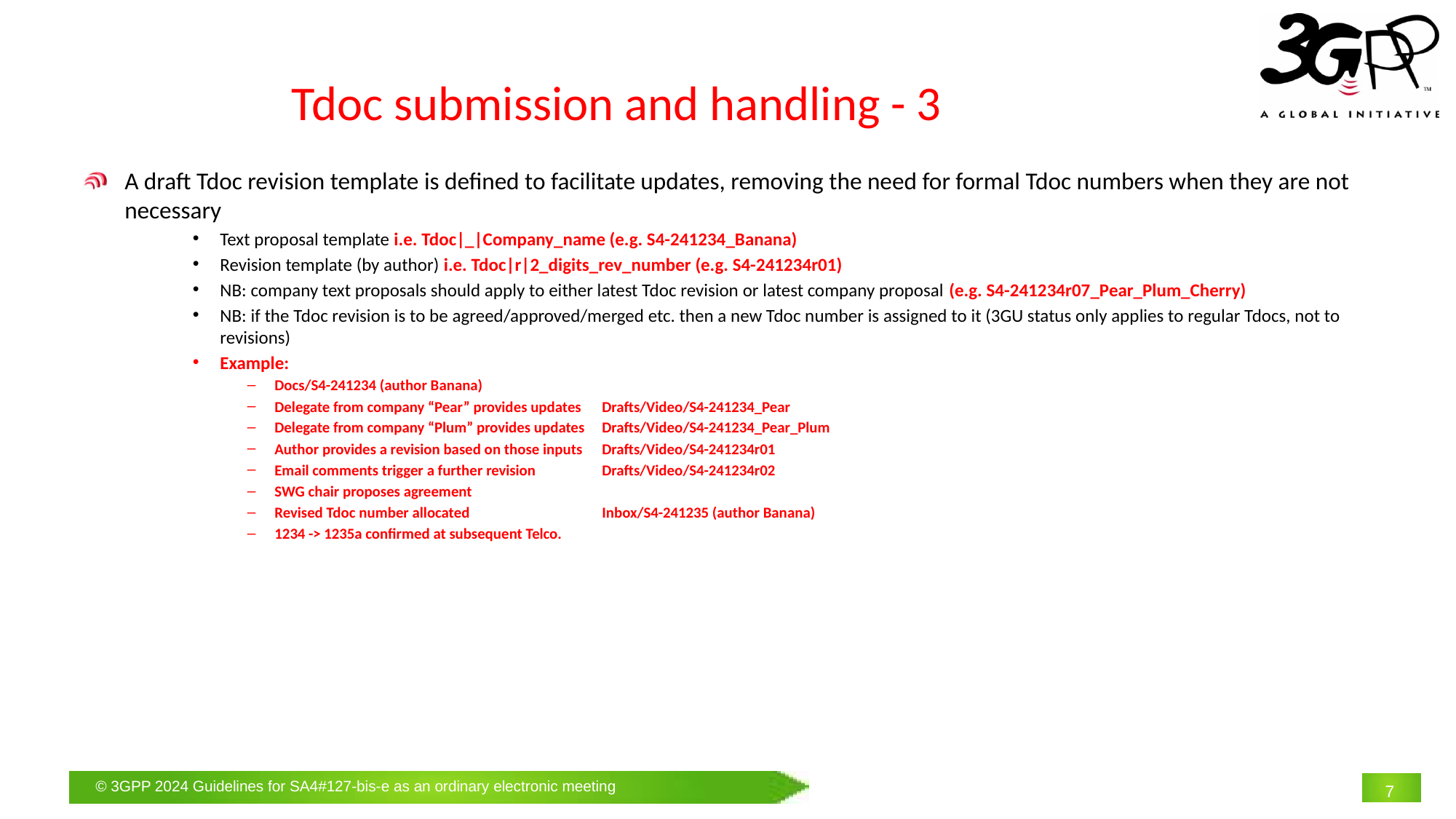

# Tdoc submission and handling - 3
A draft Tdoc revision template is defined to facilitate updates, removing the need for formal Tdoc numbers when they are not necessary
Text proposal template i.e. Tdoc|_|Company_name (e.g. S4-241234_Banana)
Revision template (by author) i.e. Tdoc|r|2_digits_rev_number (e.g. S4-241234r01)
NB: company text proposals should apply to either latest Tdoc revision or latest company proposal (e.g. S4-241234r07_Pear_Plum_Cherry)
NB: if the Tdoc revision is to be agreed/approved/merged etc. then a new Tdoc number is assigned to it (3GU status only applies to regular Tdocs, not to revisions)
Example:
Docs/S4-241234 (author Banana)
Delegate from company “Pear” provides updates 	Drafts/Video/S4-241234_Pear
Delegate from company “Plum” provides updates 	Drafts/Video/S4-241234_Pear_Plum
Author provides a revision based on those inputs	Drafts/Video/S4-241234r01
Email comments trigger a further revision 	Drafts/Video/S4-241234r02
SWG chair proposes agreement
Revised Tdoc number allocated		Inbox/S4-241235 (author Banana)
1234 -> 1235a confirmed at subsequent Telco.

7